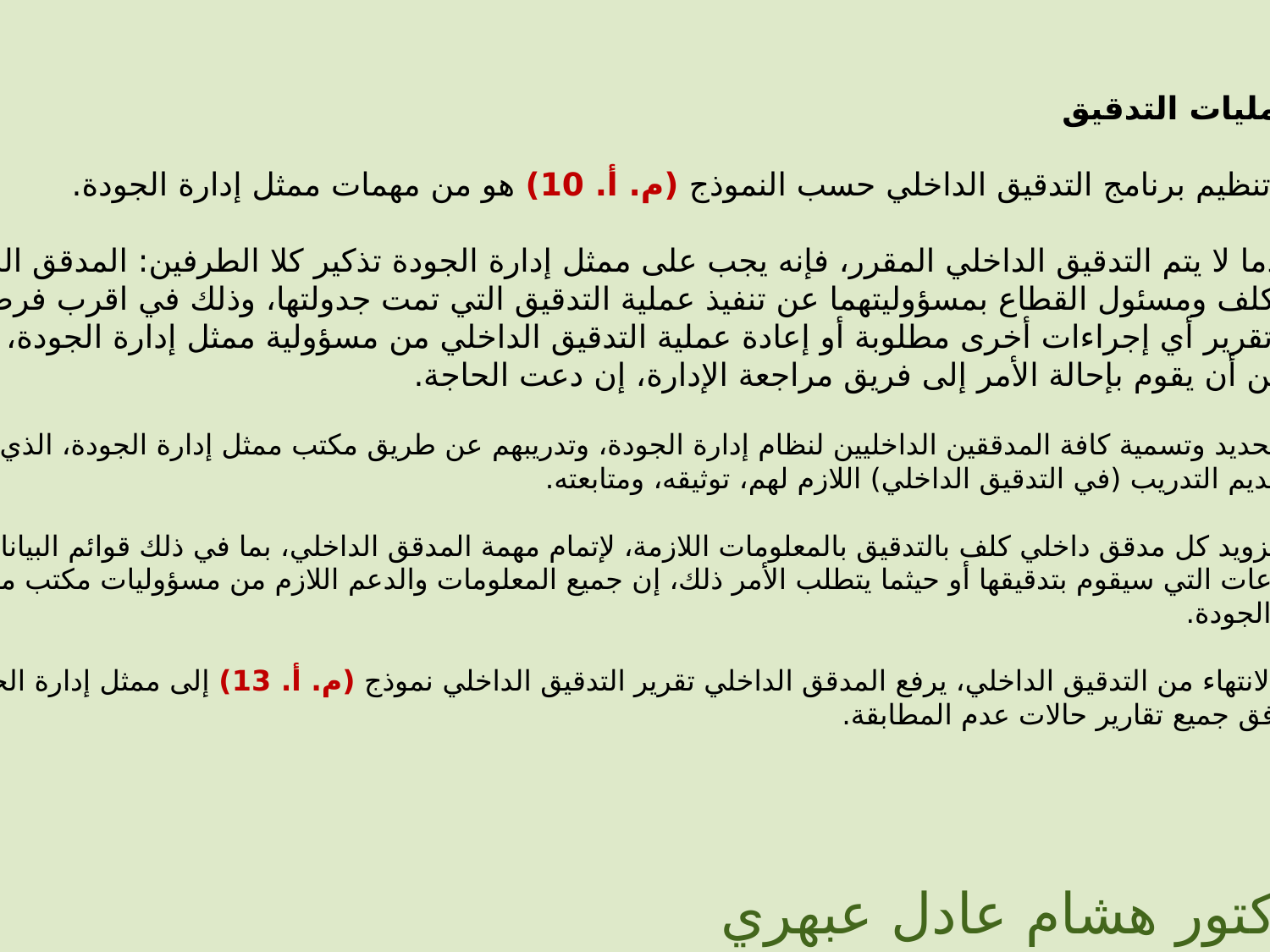

2) تابع عمليات التدقيق

08-2) إن تنظيم برنامج التدقيق الداخلي حسب النموذج (م. أ. 10) هو من مهمات ممثل إدارة الجودة.

09-2) عندما لا يتم التدقيق الداخلي المقرر، فإنه يجب على ممثل إدارة الجودة تذكير كلا الطرفين: المدقق الداخلي
         المكلف ومسئول القطاع بمسؤوليتهما عن تنفيذ عملية التدقيق التي تمت جدولتها، وذلك في اقرب فرصة ممكنة.
         إن تقرير أي إجراءات أخرى مطلوبة أو إعادة عملية التدقيق الداخلي من مسؤولية ممثل إدارة الجودة، حيث
         يمكن أن يقوم بإحالة الأمر إلى فريق مراجعة الإدارة، إن دعت الحاجة.

10-2) يتم تحديد وتسمية كافة المدققين الداخليين لنظام إدارة الجودة، وتدريبهم عن طريق مكتب ممثل إدارة الجودة، الذي يؤكد أنه قد
         تم تقديم التدريب (في التدقيق الداخلي) اللازم لهم، توثيقه، ومتابعته.

11-2) يتم تزويد كل مدقق داخلي كلف بالتدقيق بالمعلومات اللازمة، لإتمام مهمة المدقق الداخلي، بما في ذلك قوائم البيانات عن
        القطاعات التي سيقوم بتدقيقها أو حيثما يتطلب الأمر ذلك، إن جميع المعلومات والدعم اللازم من مسؤوليات مكتب ممثل
        إدارة الجودة.

12-2) بعد الانتهاء من التدقيق الداخلي، يرفع المدقق الداخلي تقرير التدقيق الداخلي نموذج (م. أ. 13) إلى ممثل إدارة الجودة، على
        أن ترفق جميع تقارير حالات عدم المطابقة.

الدكتور هشام عادل عبهري